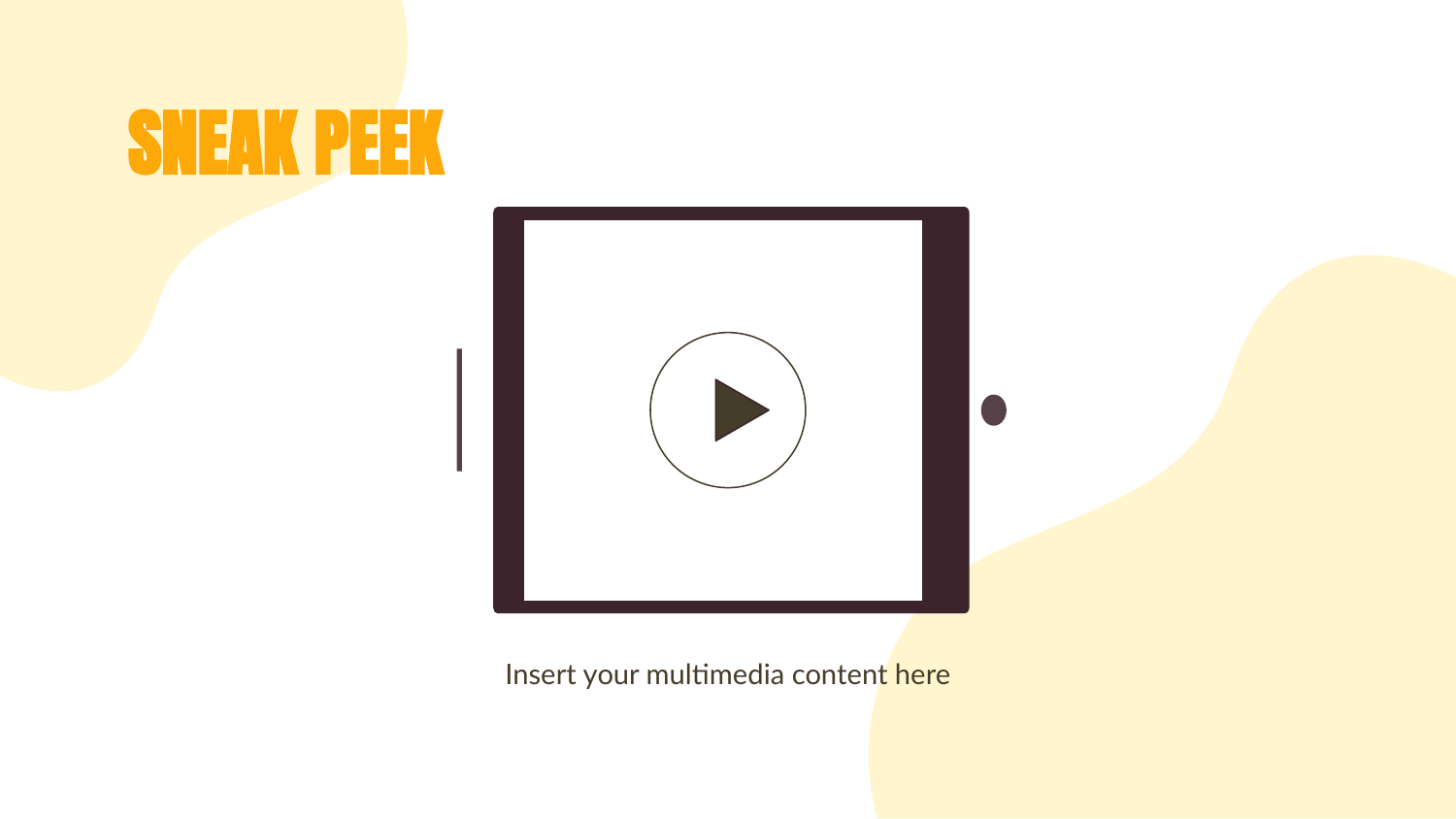

# SNEAK PEEK

Insert your multimedia content here